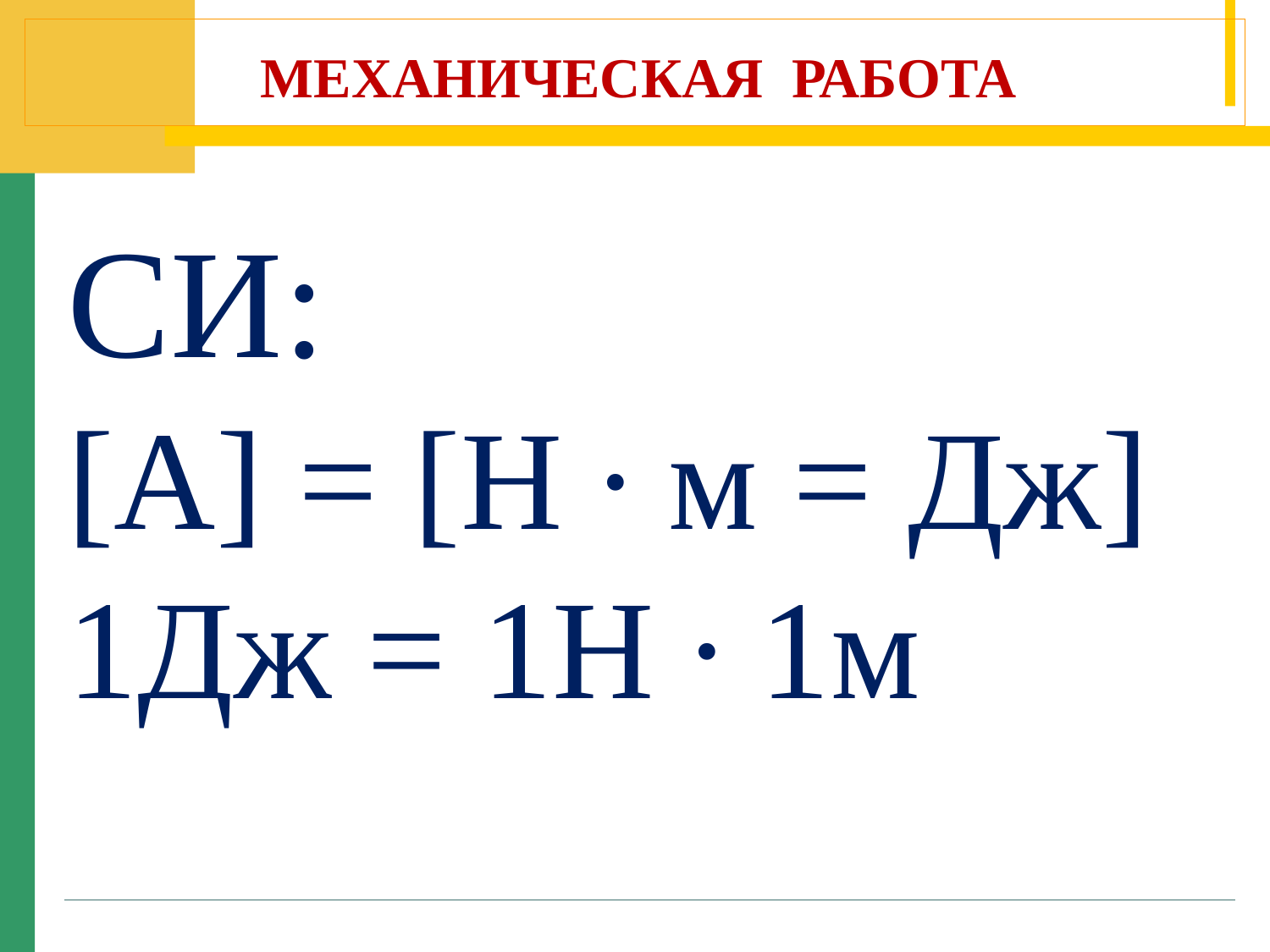

МЕХАНИЧЕСКАЯ  РАБОТА
СИ:
[A] = [H ∙ м = Дж]
1Дж = 1Н ∙ 1м